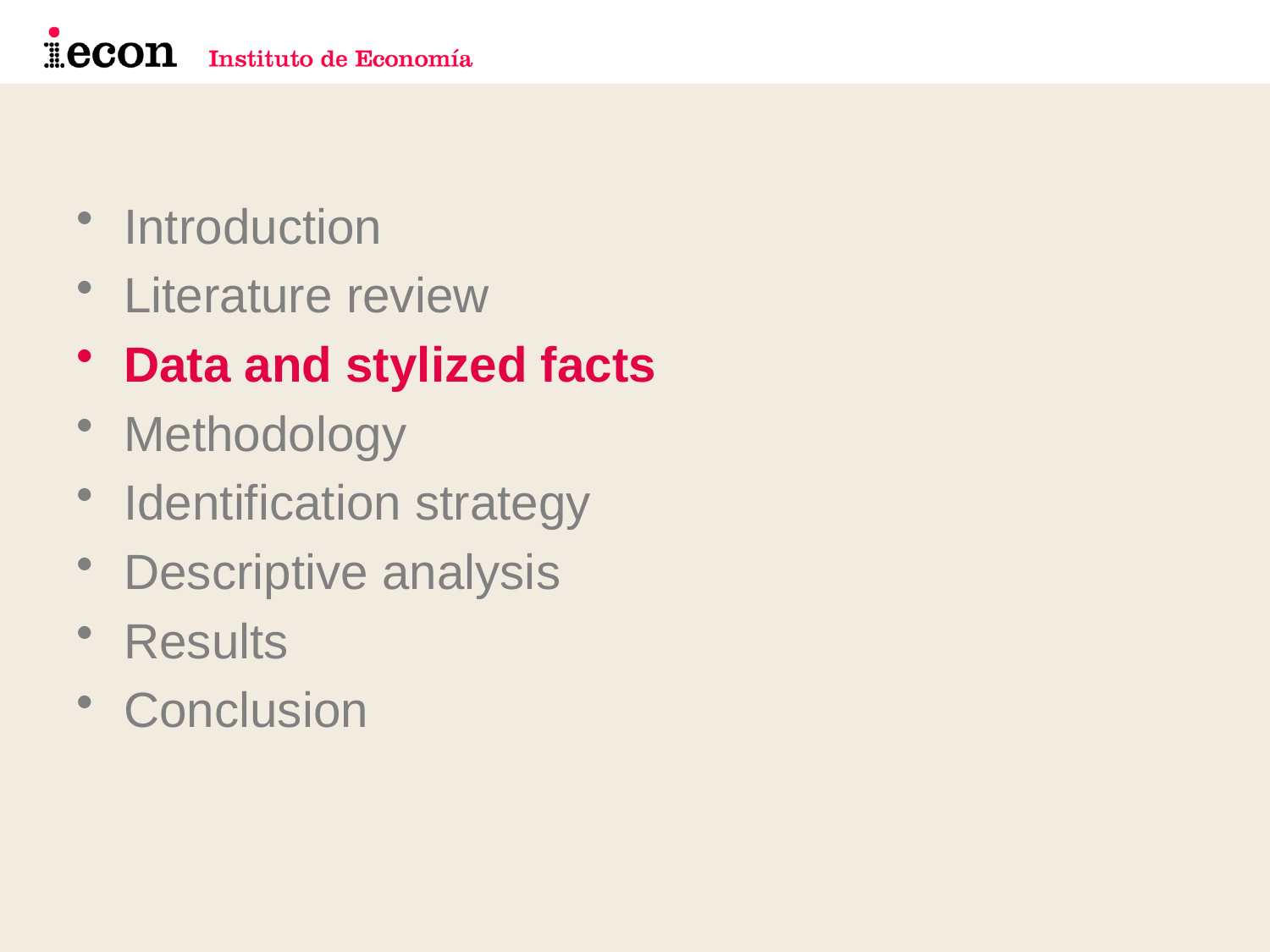

Introduction
Literature review
Data and stylized facts
Methodology
Identification strategy
Descriptive analysis
Results
Conclusion